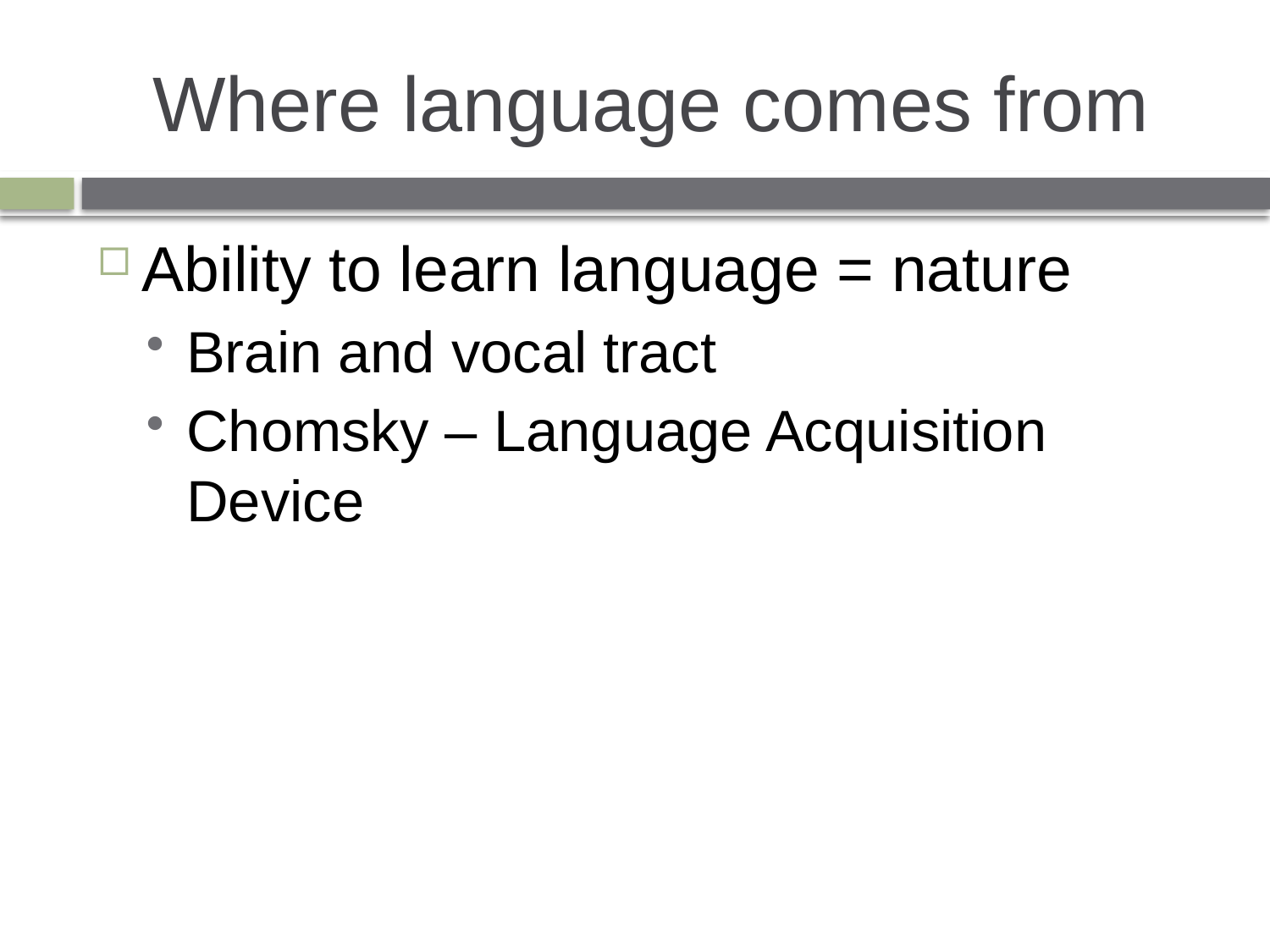

# Where language comes from
Ability to learn language = nature
Brain and vocal tract
Chomsky – Language Acquisition Device